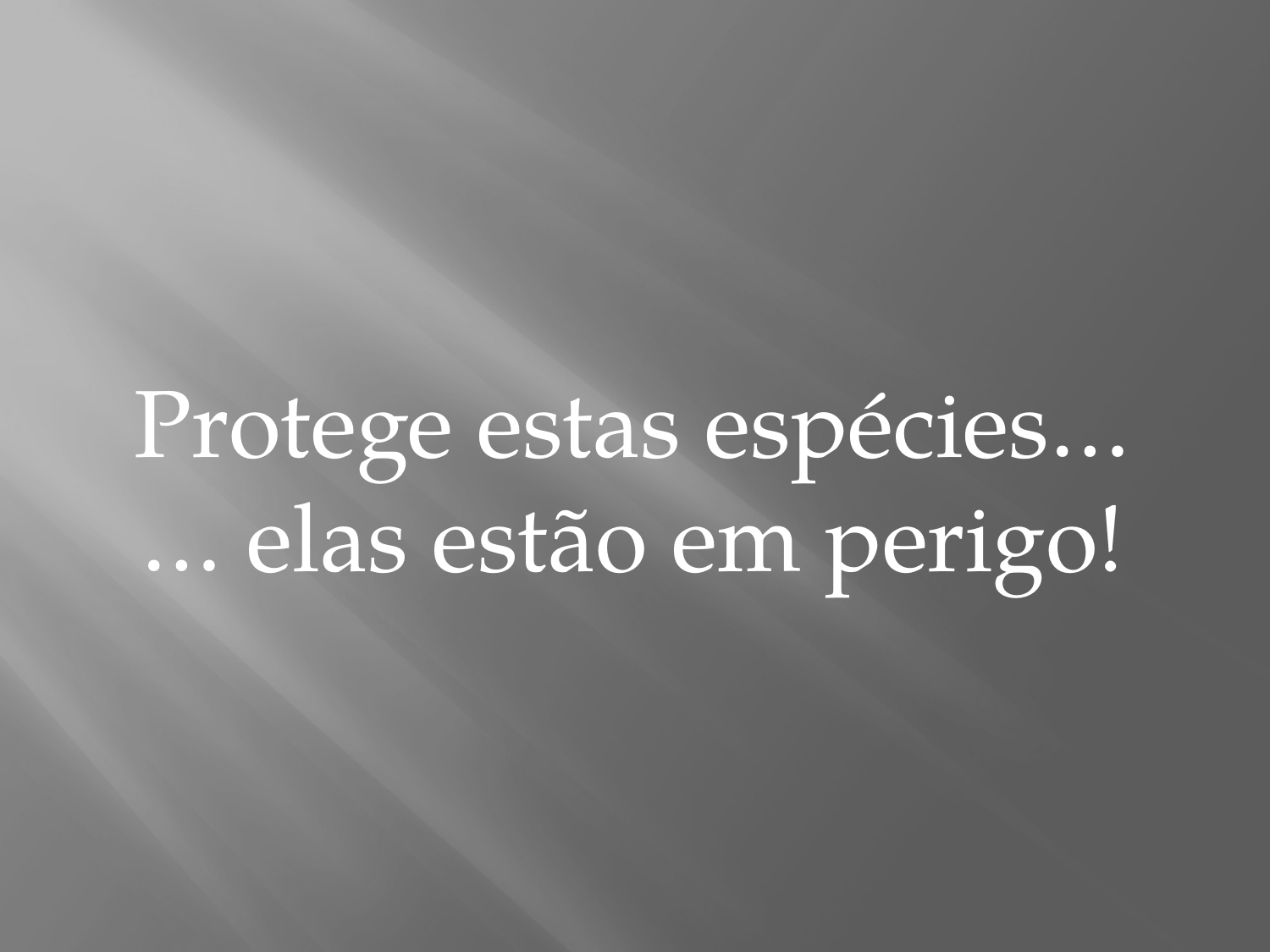

Protege estas espécies…
… elas estão em perigo!